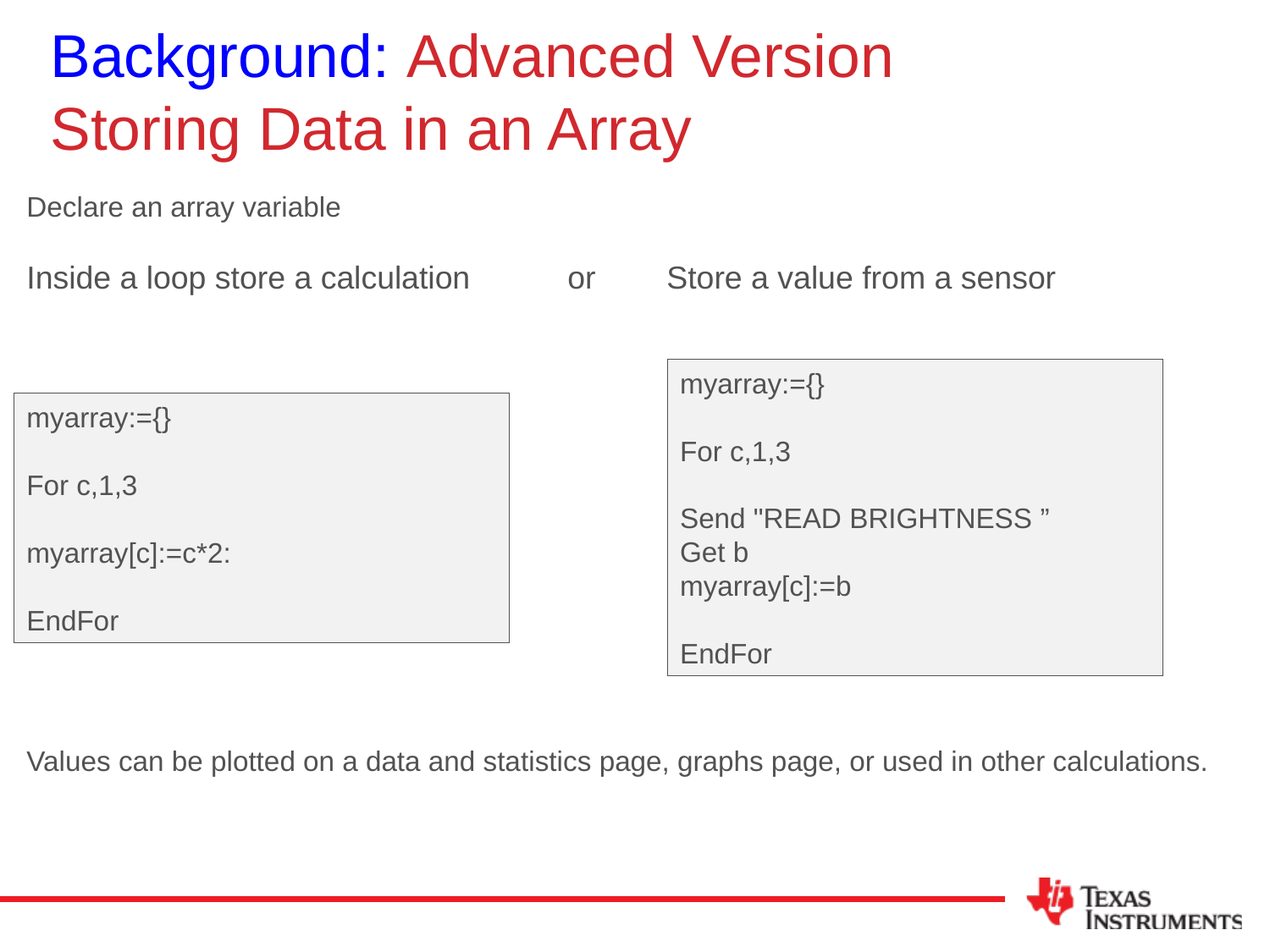

# Background: Advanced Version Storing Data in an Array
Declare an array variable

Inside a loop store a calculation           or        Store a value from a sensor
myarray:={}

For c,1,3

Send "READ BRIGHTNESS ”
Get b
myarray[c]:=b

EndFor
myarray:={}

For c,1,3

myarray[c]:=c*2:

EndFor
Values can be plotted on a data and statistics page, graphs page, or used in other calculations.